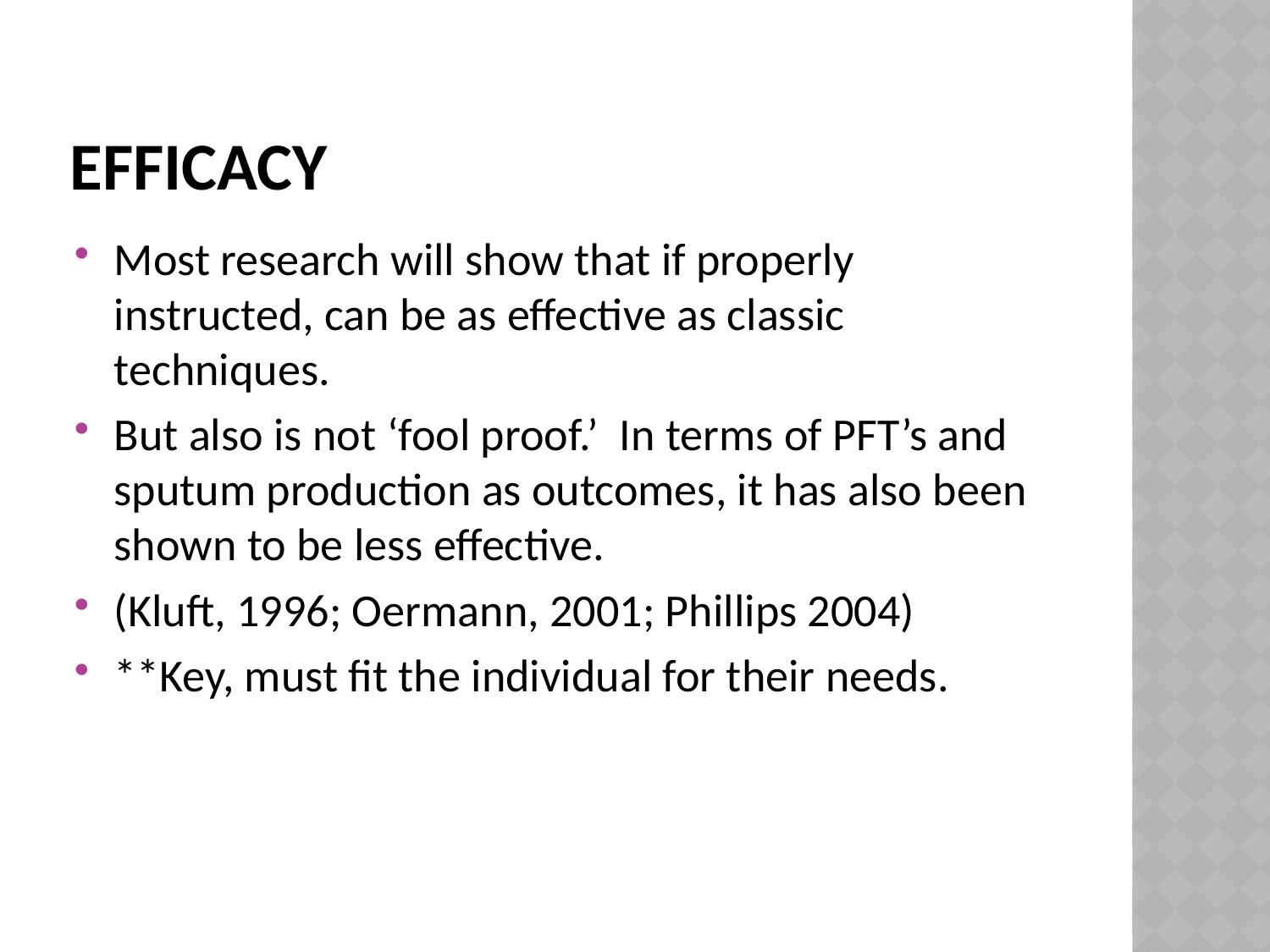

Most research will show that if properly instructed, can be as effective as classic techniques.
But also is not ‘fool proof.’  In terms of PFT’s and sputum production as outcomes, it has also been shown to be less effective.
(Kluft, 1996; Oermann, 2001; Phillips 2004)
**Key, must fit the individual for their needs.
# Efficacy